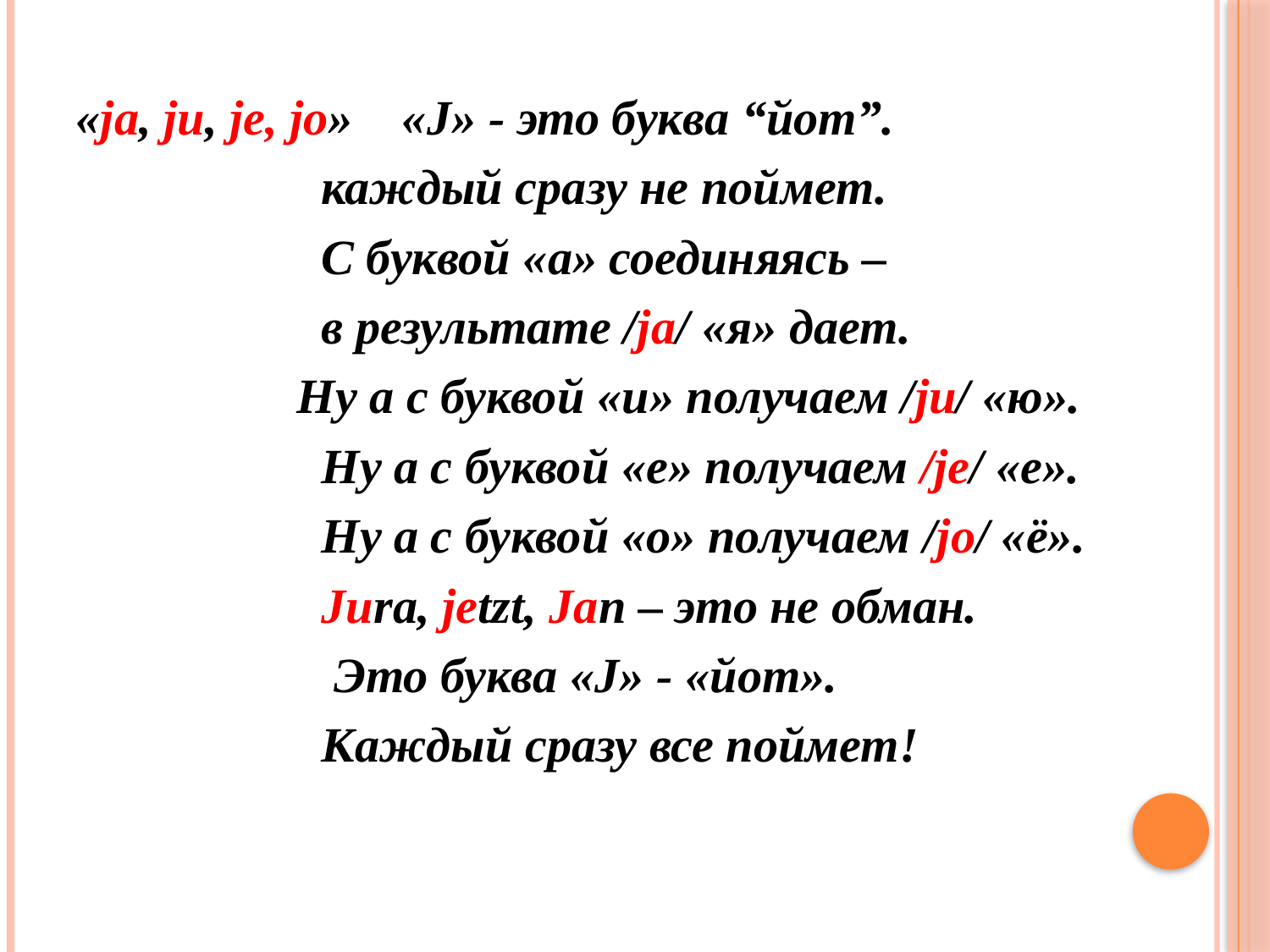

«ja, ju, je, jo»    «J» - это буква “йот”.
                    каждый сразу не поймет.
                    С буквой «а» соединяясь –
                    в результате /ja/ «я» дает.
                  Ну а с буквой «u» получаем /ju/ «ю».
                    Ну а с буквой «e» получаем /je/ «е».
                    Ну а с буквой «о» получаем /jo/ «ё».
                    Jura, jetzt, Jan – это не обман.
                     Это буква «J» - «йот».
                    Каждый сразу все поймет!